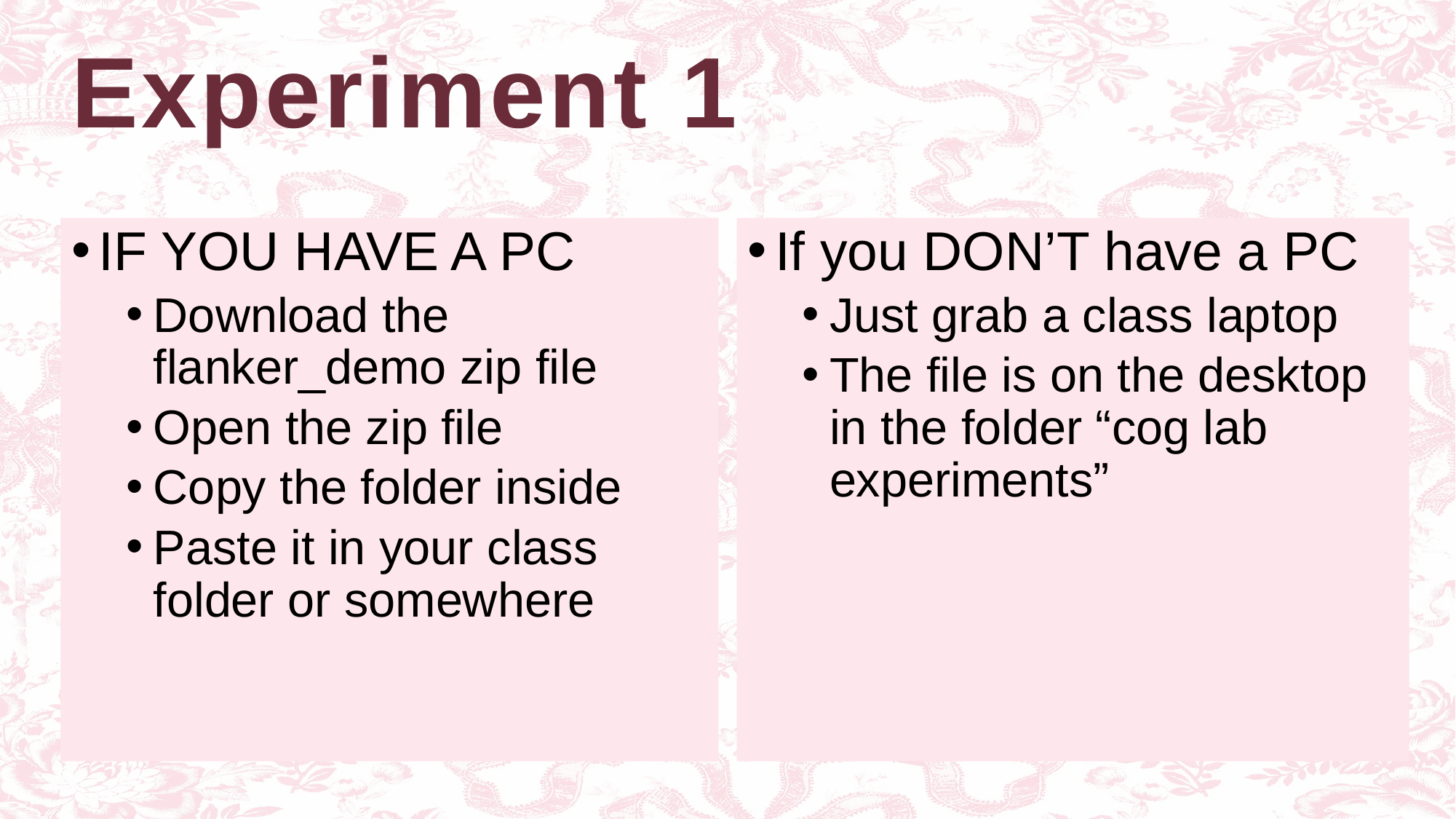

# Experiment 1
If you DON’T have a PC
Just grab a class laptop
The file is on the desktop in the folder “cog lab experiments”

IF YOU HAVE A PC
Download the flanker_demo zip file
Open the zip file
Copy the folder inside
Paste it in your class folder or somewhere